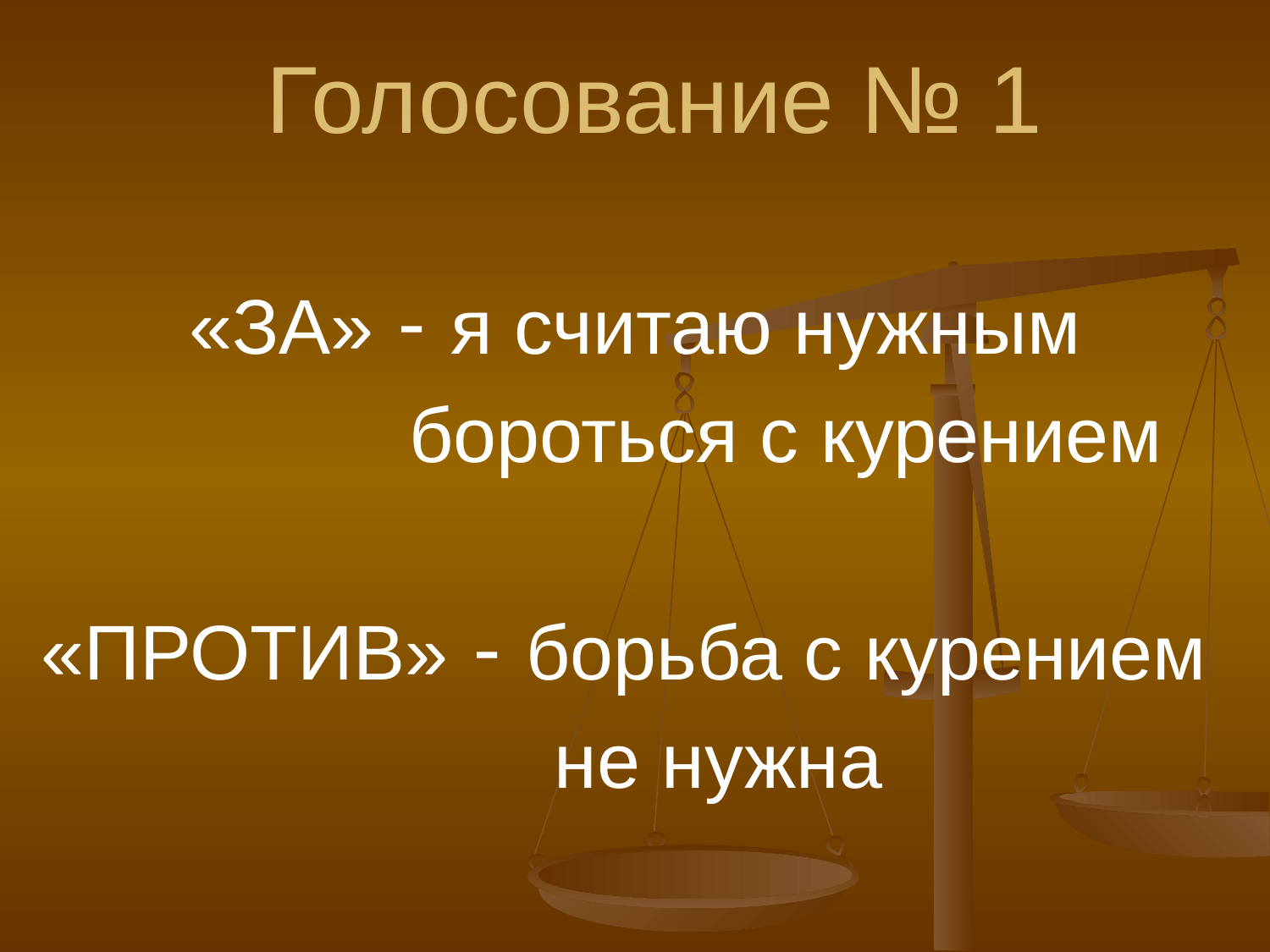

# Голосование № 1

«ЗА» - я считаю нужным
              бороться с курением

«ПРОТИВ» - борьба с курением
          не нужна